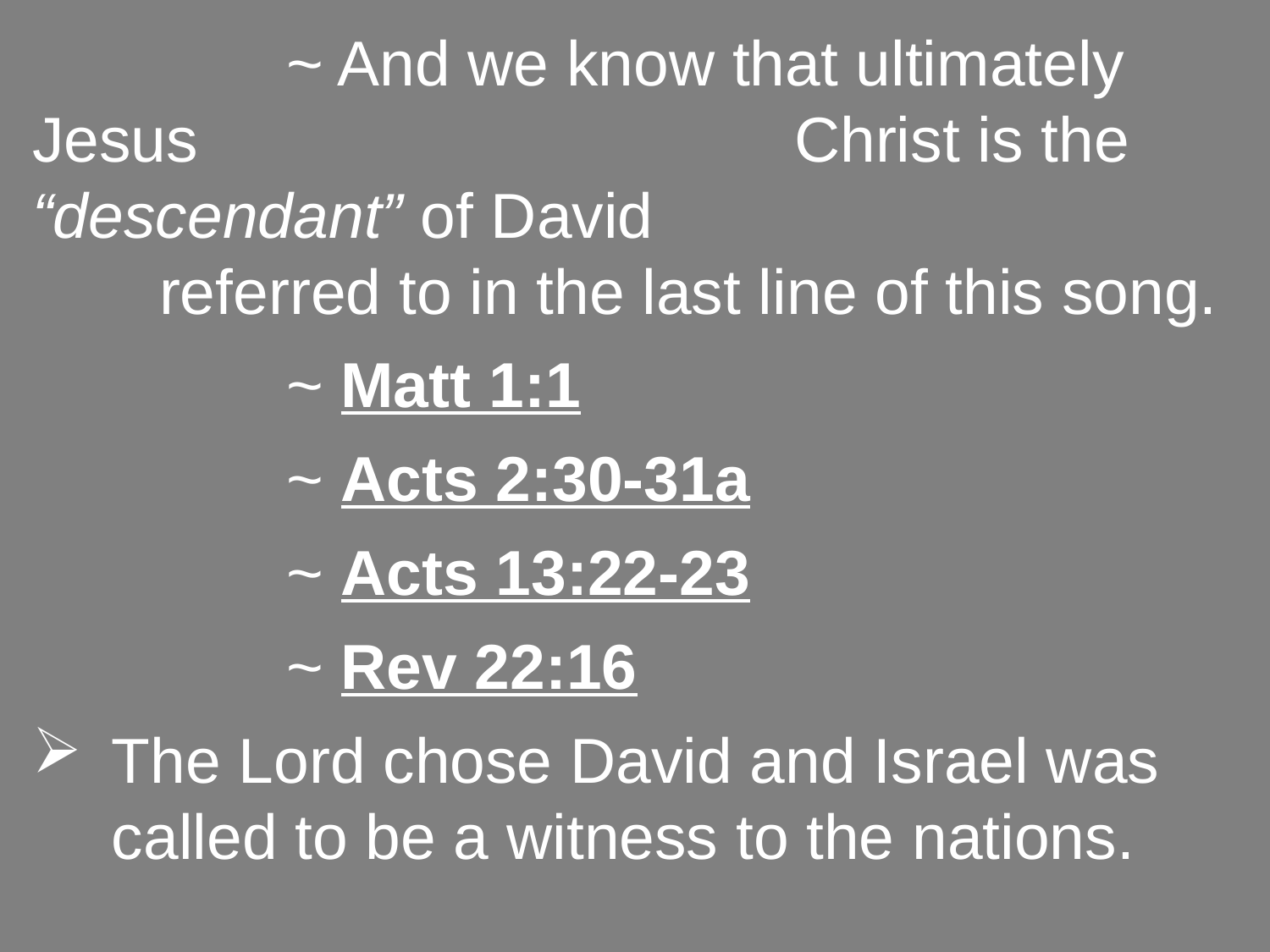

~ And we know that ultimately Jesus 					Christ is the “descendant” of David 					referred to in the last line of this song.
		~ Matt 1:1
		~ Acts 2:30-31a
		~ Acts 13:22-23
		~ Rev 22:16
The Lord chose David and Israel was called to be a witness to the nations.